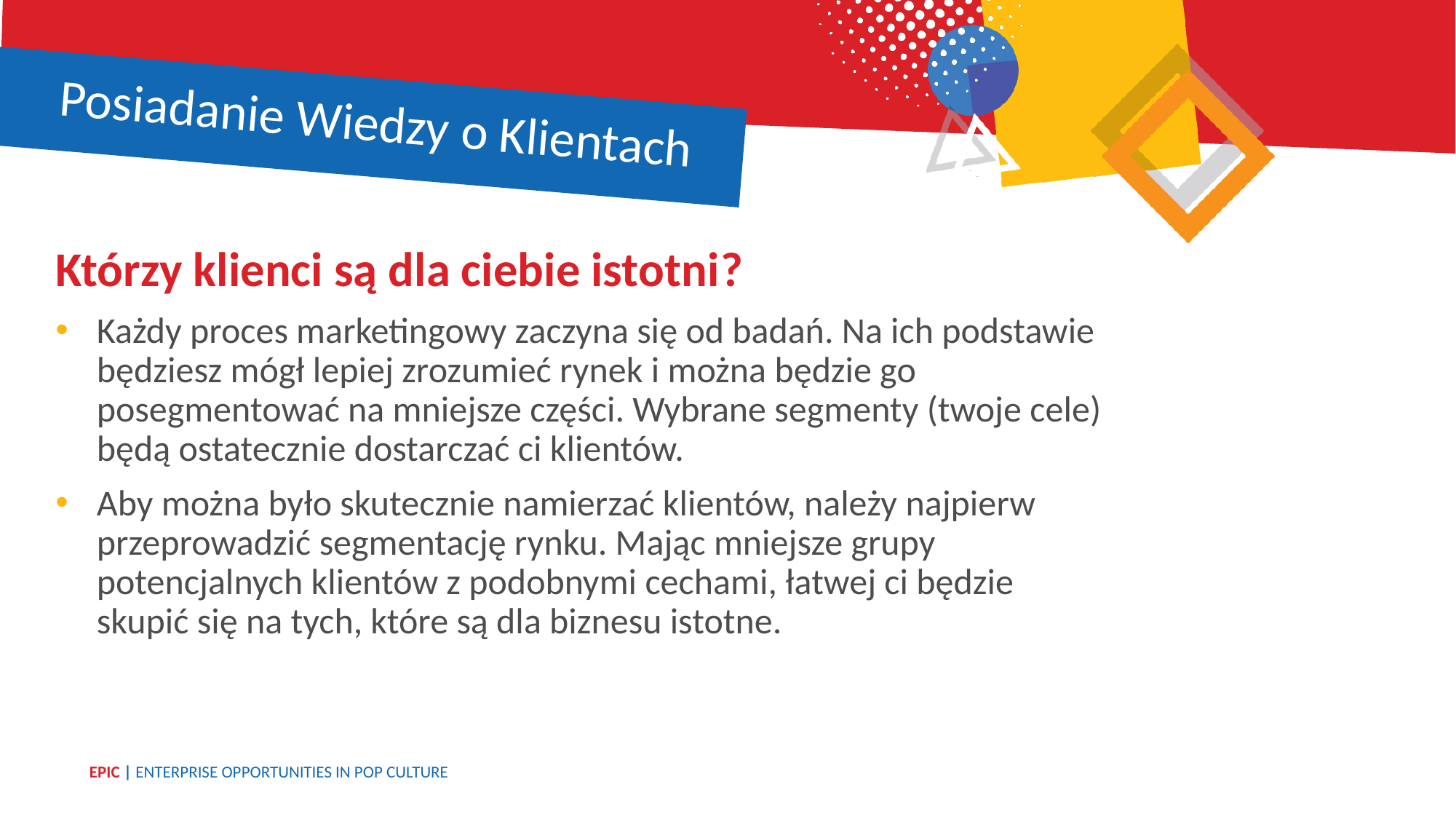

Posiadanie Wiedzy o Klientach
Którzy klienci są dla ciebie istotni?
Każdy proces marketingowy zaczyna się od badań. Na ich podstawie będziesz mógł lepiej zrozumieć rynek i można będzie go posegmentować na mniejsze części. Wybrane segmenty (twoje cele) będą ostatecznie dostarczać ci klientów.
Aby można było skutecznie namierzać klientów, należy najpierw przeprowadzić segmentację rynku. Mając mniejsze grupy potencjalnych klientów z podobnymi cechami, łatwej ci będzie
skupić się na tych, które są dla biznesu istotne.